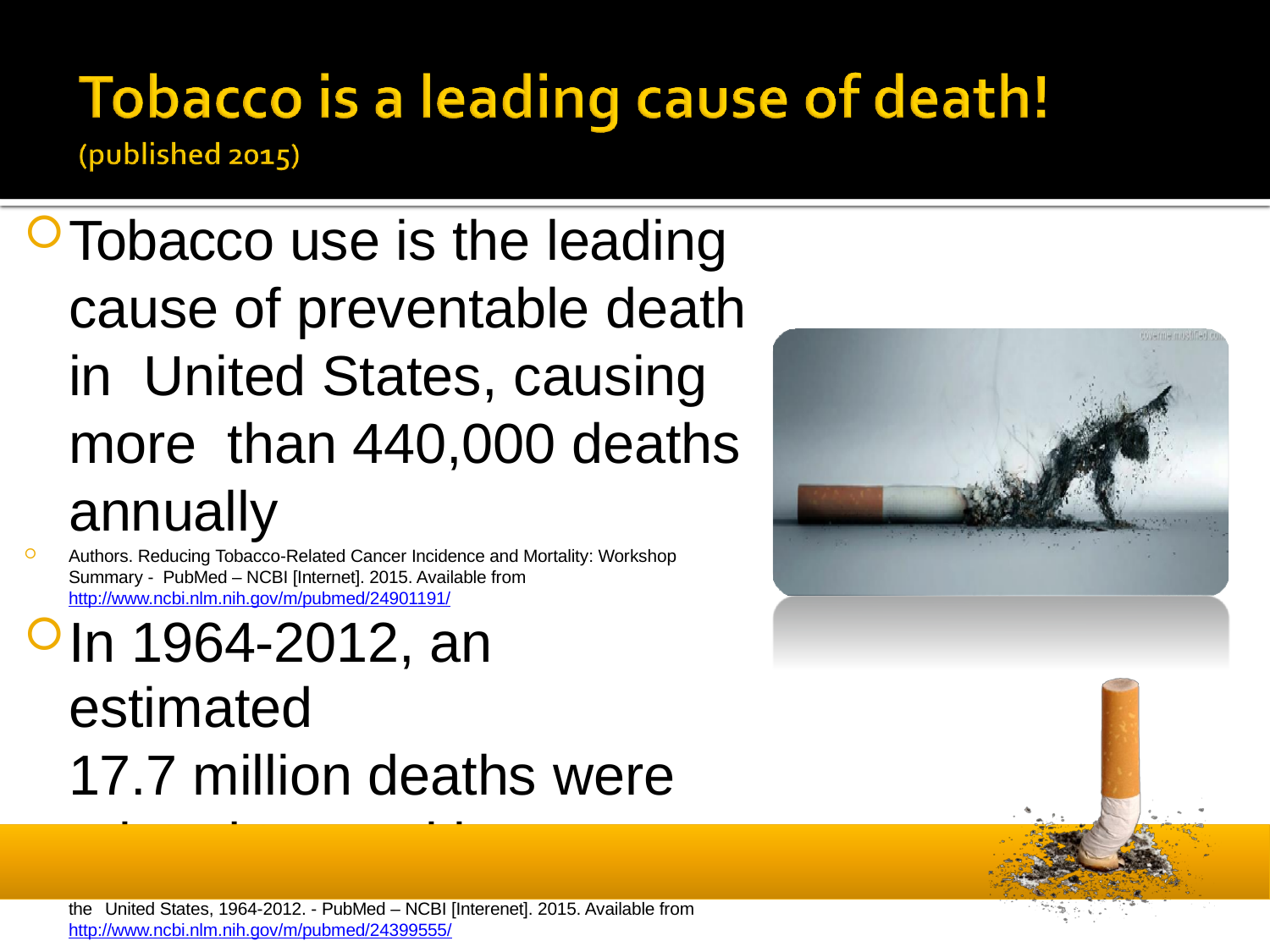

Tobacco use is the leading  cause of preventable death in  United States, causing more  than 440,000 deaths annually
Authors. Reducing Tobacco-Related Cancer Incidence and Mortality: Workshop Summary -  PubMed – NCBI [Internet]. 2015. Available from  http://www.ncbi.nlm.nih.gov/m/pubmed/24901191/
In 1964-2012, an estimated
17.7 million deaths were
related to smoking
Holford TR. Tobacco control and the reduction in smoking-related premature deaths in the  United States, 1964-2012. - PubMed – NCBI [Interenet]. 2015. Available from  http://www.ncbi.nlm.nih.gov/m/pubmed/24399555/